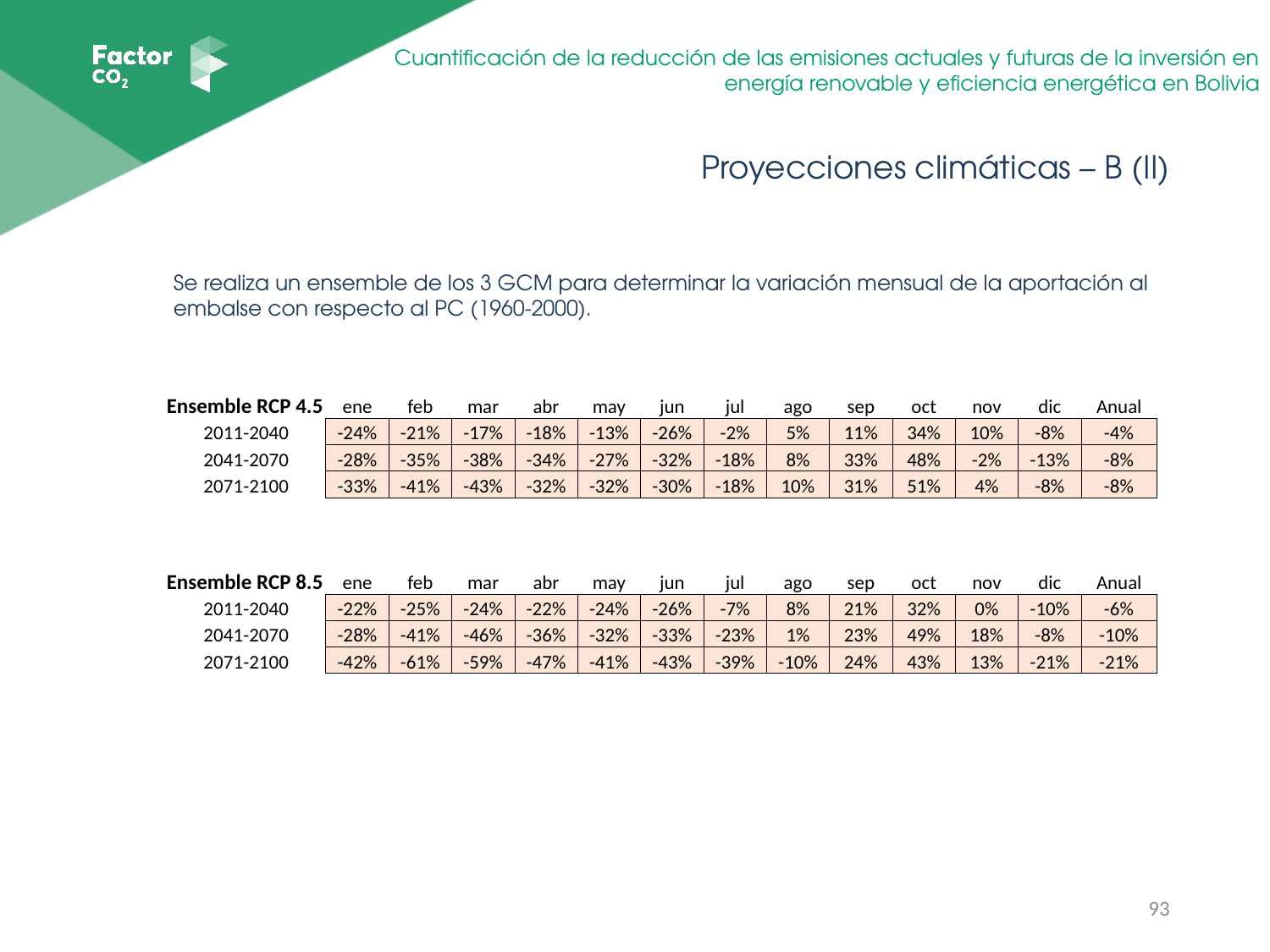

Proyecciones climáticas – B (II)
Se realiza un ensemble de los 3 GCM para determinar la variación mensual de la aportación al embalse con respecto al PC (1960-2000).
| Ensemble RCP 4.5 | ene | feb | mar | abr | may | jun | jul | ago | sep | oct | nov | dic | Anual |
| --- | --- | --- | --- | --- | --- | --- | --- | --- | --- | --- | --- | --- | --- |
| 2011-2040 | -24% | -21% | -17% | -18% | -13% | -26% | -2% | 5% | 11% | 34% | 10% | -8% | -4% |
| 2041-2070 | -28% | -35% | -38% | -34% | -27% | -32% | -18% | 8% | 33% | 48% | -2% | -13% | -8% |
| 2071-2100 | -33% | -41% | -43% | -32% | -32% | -30% | -18% | 10% | 31% | 51% | 4% | -8% | -8% |
| Ensemble RCP 8.5 | ene | feb | mar | abr | may | jun | jul | ago | sep | oct | nov | dic | Anual |
| --- | --- | --- | --- | --- | --- | --- | --- | --- | --- | --- | --- | --- | --- |
| 2011-2040 | -22% | -25% | -24% | -22% | -24% | -26% | -7% | 8% | 21% | 32% | 0% | -10% | -6% |
| 2041-2070 | -28% | -41% | -46% | -36% | -32% | -33% | -23% | 1% | 23% | 49% | 18% | -8% | -10% |
| 2071-2100 | -42% | -61% | -59% | -47% | -41% | -43% | -39% | -10% | 24% | 43% | 13% | -21% | -21% |
93